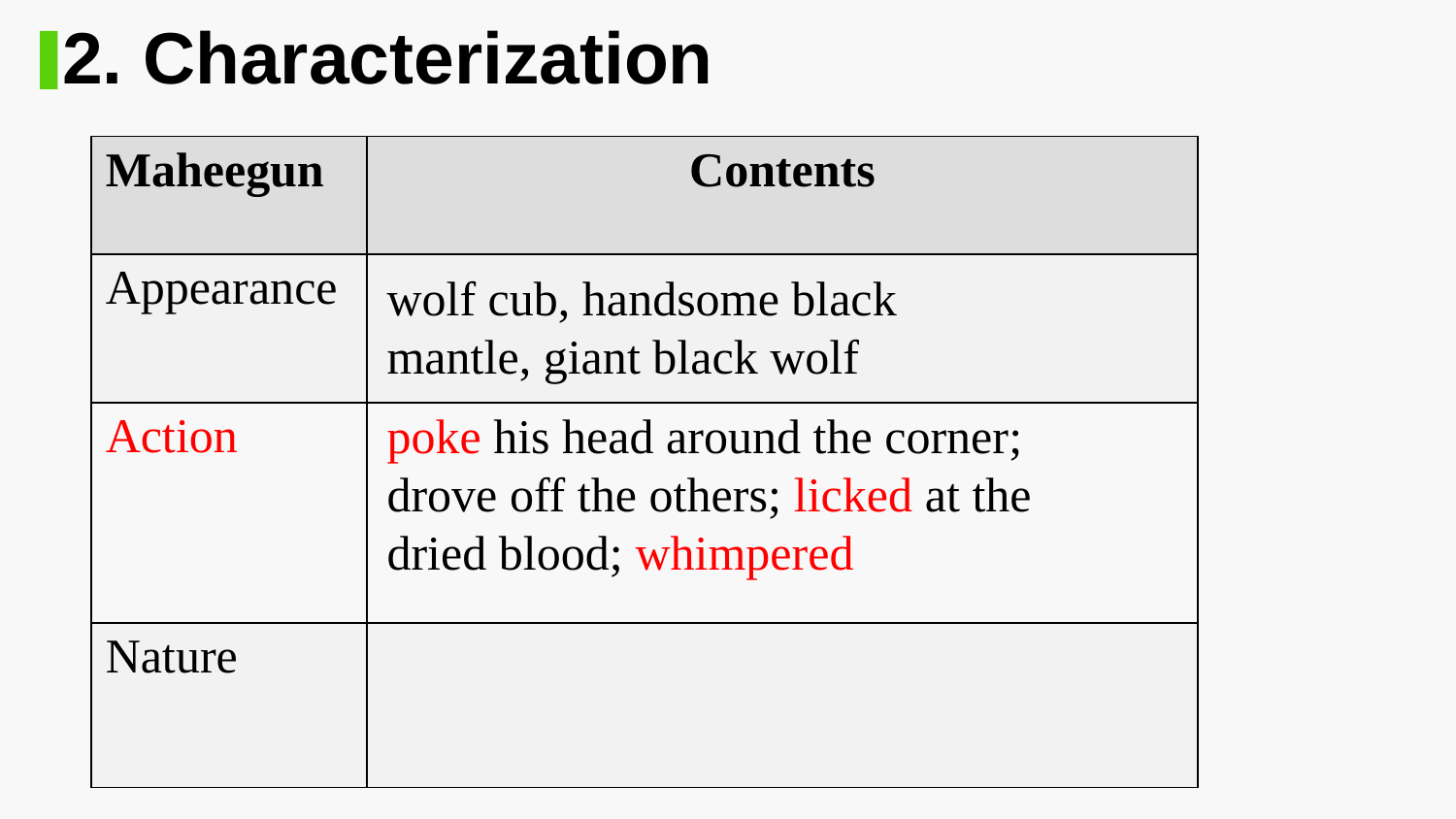

2. Characterization

| Maheegun | Contents |
| --- | --- |
| Appearance |  |
| Action |  |
| Nature |  |
wolf cub, handsome black mantle, giant black wolf
poke his head around the corner; drove off the others; licked at the dried blood; whimpered